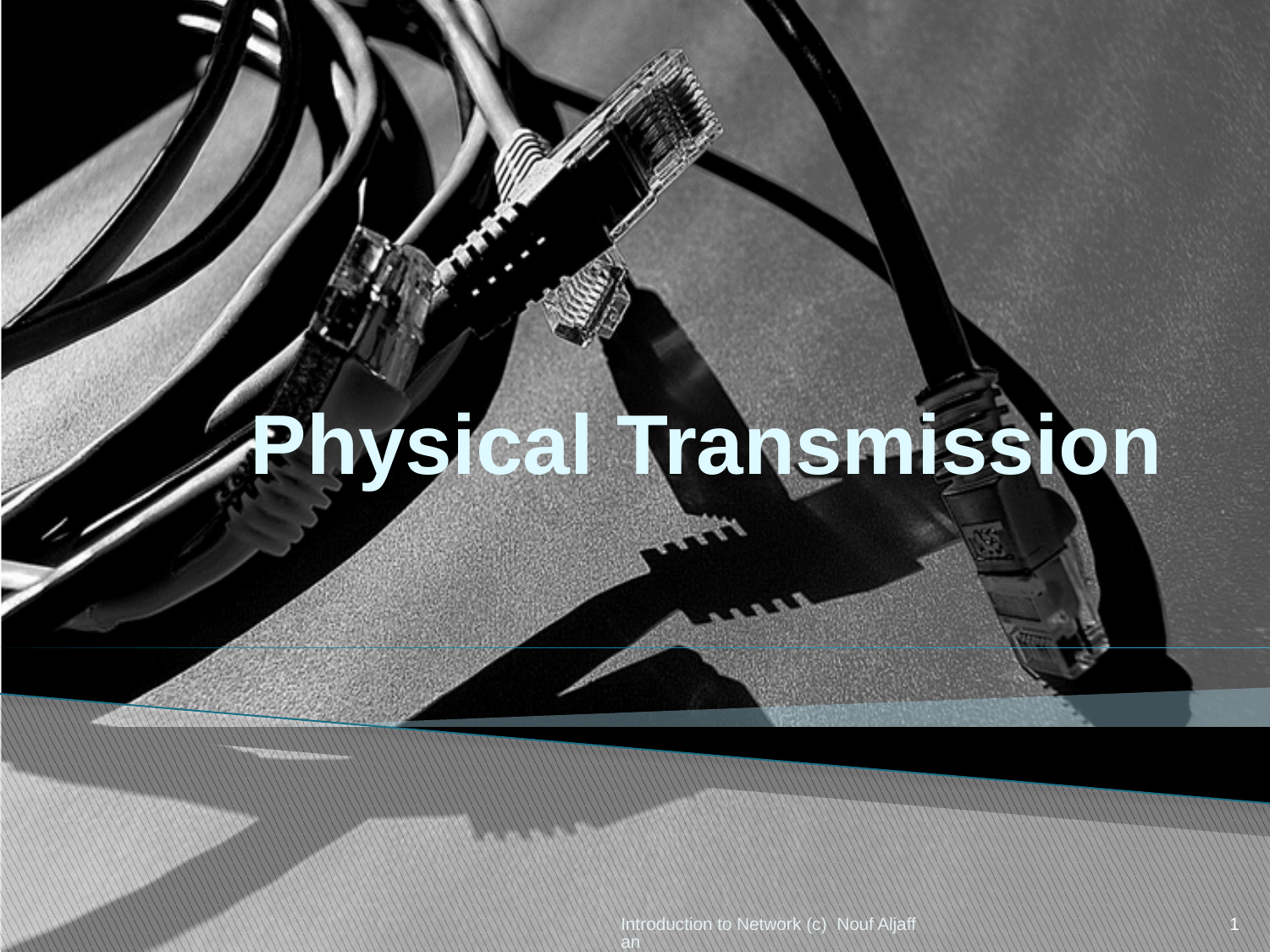

# Physical Transmission

Introduction to Network (c)  Nouf Aljaffan
1